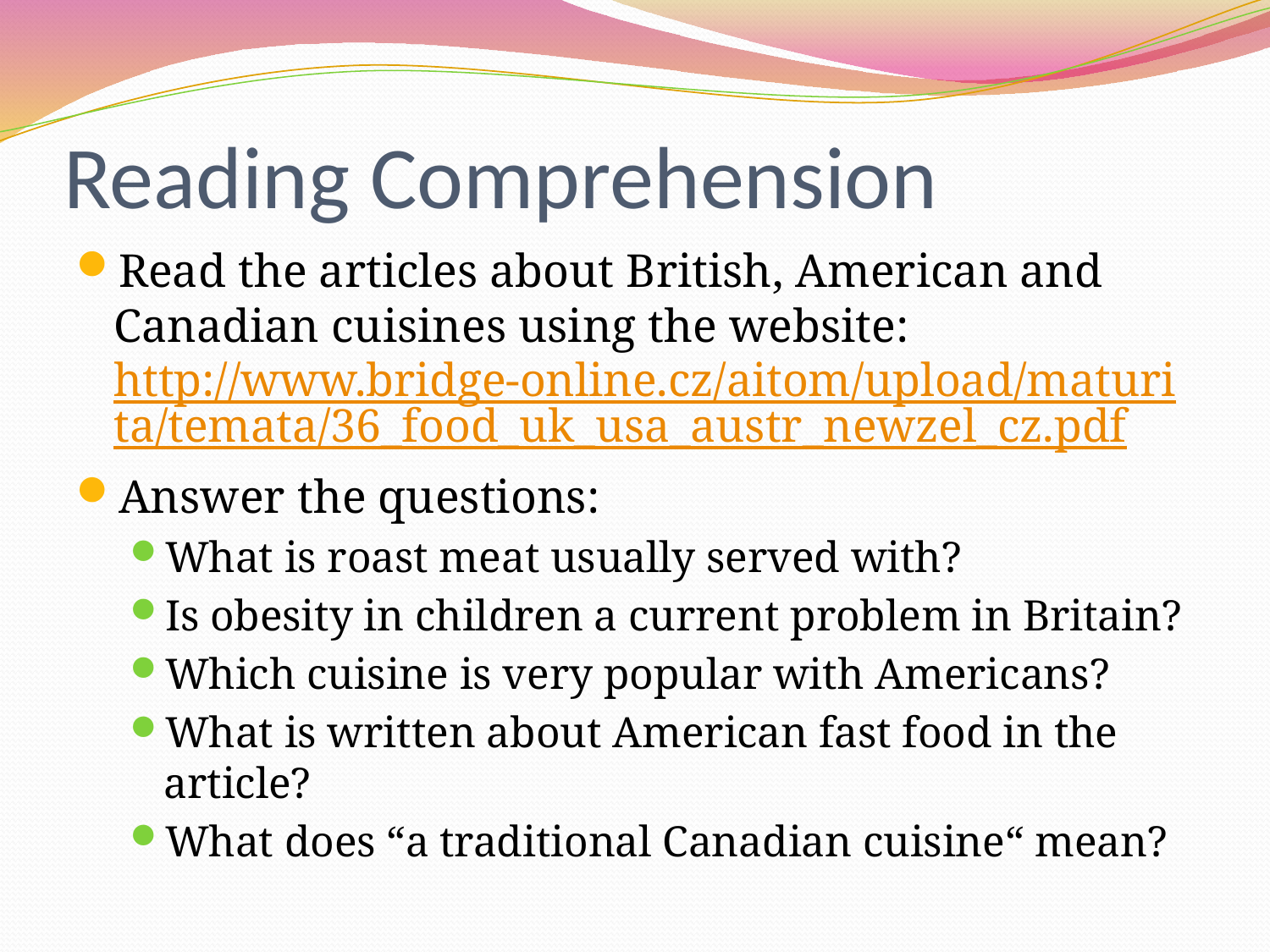

# Reading Comprehension
Read the articles about British, American and Canadian cuisines using the website: http://www.bridge-online.cz/aitom/upload/maturita/temata/36_food_uk_usa_austr_newzel_cz.pdf
Answer the questions:
What is roast meat usually served with?
Is obesity in children a current problem in Britain?
Which cuisine is very popular with Americans?
What is written about American fast food in the article?
What does “a traditional Canadian cuisine“ mean?